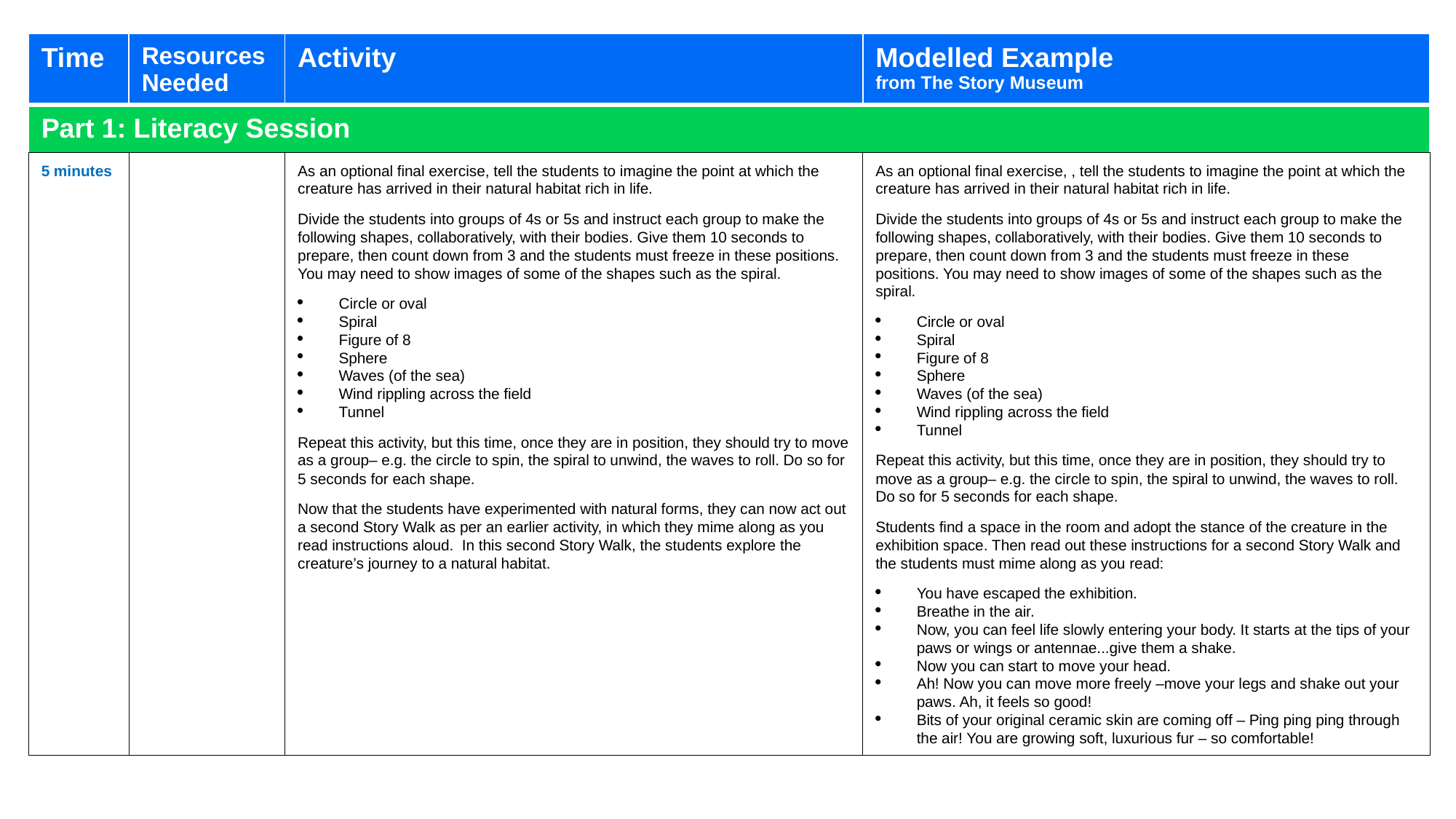

| Time | Resources Needed | Activity | Modelled Example from The Story Museum |
| --- | --- | --- | --- |
| Part 1: Literacy Session |  |  |  |
| 5 minutes |  | As an optional final exercise, tell the students to imagine the point at which the creature has arrived in their natural habitat rich in life. Divide the students into groups of 4s or 5s and instruct each group to make the following shapes, collaboratively, with their bodies. Give them 10 seconds to prepare, then count down from 3 and the students must freeze in these positions. You may need to show images of some of the shapes such as the spiral. Circle or oval Spiral Figure of 8 Sphere Waves (of the sea) Wind rippling across the field Tunnel Repeat this activity, but this time, once they are in position, they should try to move as a group– e.g. the circle to spin, the spiral to unwind, the waves to roll. Do so for 5 seconds for each shape. Now that the students have experimented with natural forms, they can now act out a second Story Walk as per an earlier activity, in which they mime along as you read instructions aloud. In this second Story Walk, the students explore the creature’s journey to a natural habitat. | As an optional final exercise, , tell the students to imagine the point at which the creature has arrived in their natural habitat rich in life. Divide the students into groups of 4s or 5s and instruct each group to make the following shapes, collaboratively, with their bodies. Give them 10 seconds to prepare, then count down from 3 and the students must freeze in these positions. You may need to show images of some of the shapes such as the spiral. Circle or oval Spiral Figure of 8 Sphere Waves (of the sea) Wind rippling across the field Tunnel Repeat this activity, but this time, once they are in position, they should try to move as a group– e.g. the circle to spin, the spiral to unwind, the waves to roll. Do so for 5 seconds for each shape. Students find a space in the room and adopt the stance of the creature in the exhibition space. Then read out these instructions for a second Story Walk and the students must mime along as you read: You have escaped the exhibition. Breathe in the air. Now, you can feel life slowly entering your body. It starts at the tips of your paws or wings or antennae...give them a shake. Now you can start to move your head. Ah! Now you can move more freely –move your legs and shake out your paws. Ah, it feels so good! Bits of your original ceramic skin are coming off – Ping ping ping through the air! You are growing soft, luxurious fur – so comfortable! |